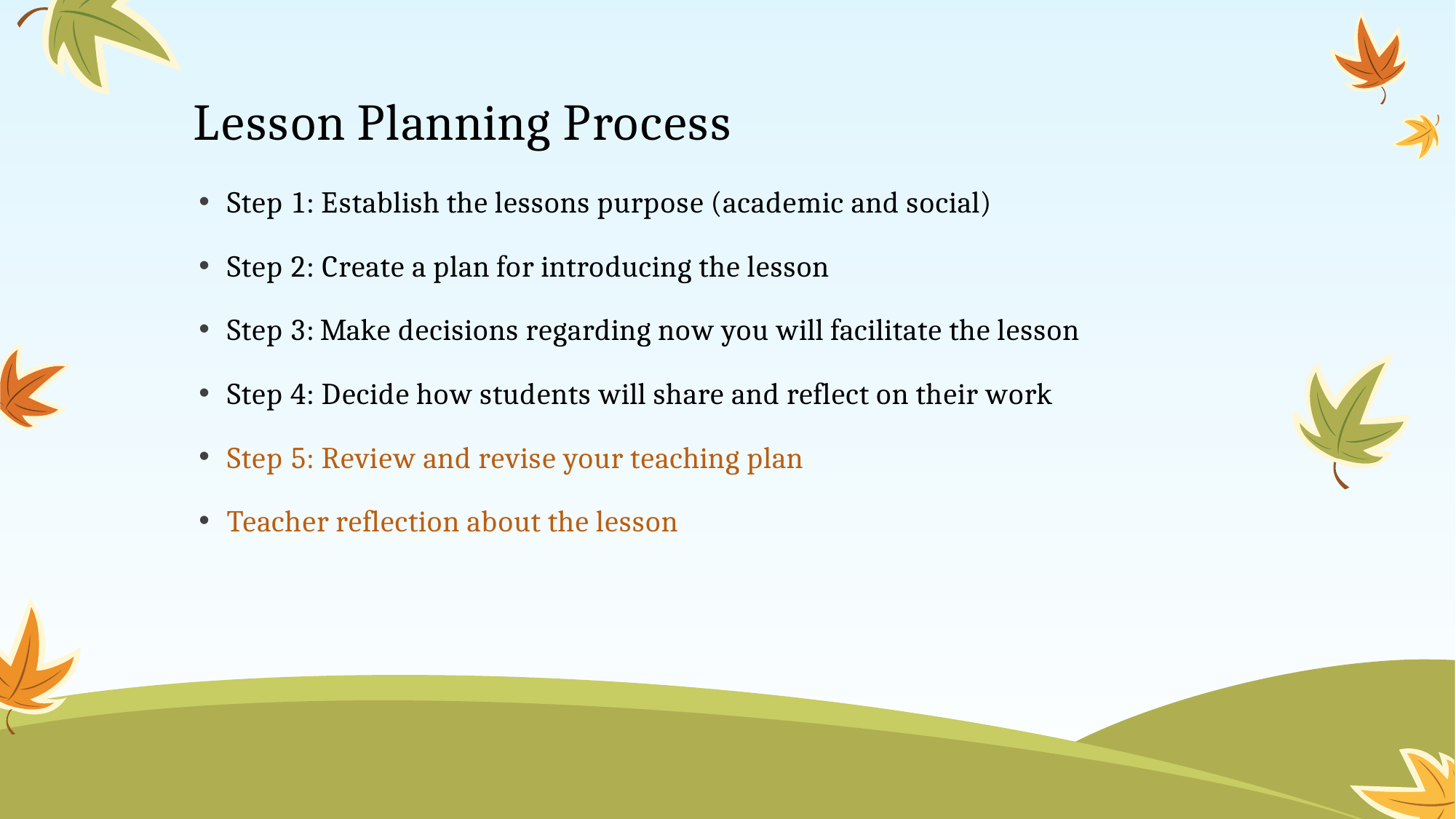

# Lesson Planning Process
Step 1: Establish the lessons purpose (academic and social)
Step 2: Create a plan for introducing the lesson
Step 3: Make decisions regarding now you will facilitate the lesson
Step 4: Decide how students will share and reflect on their work
Step 5: Review and revise your teaching plan
Teacher reflection about the lesson